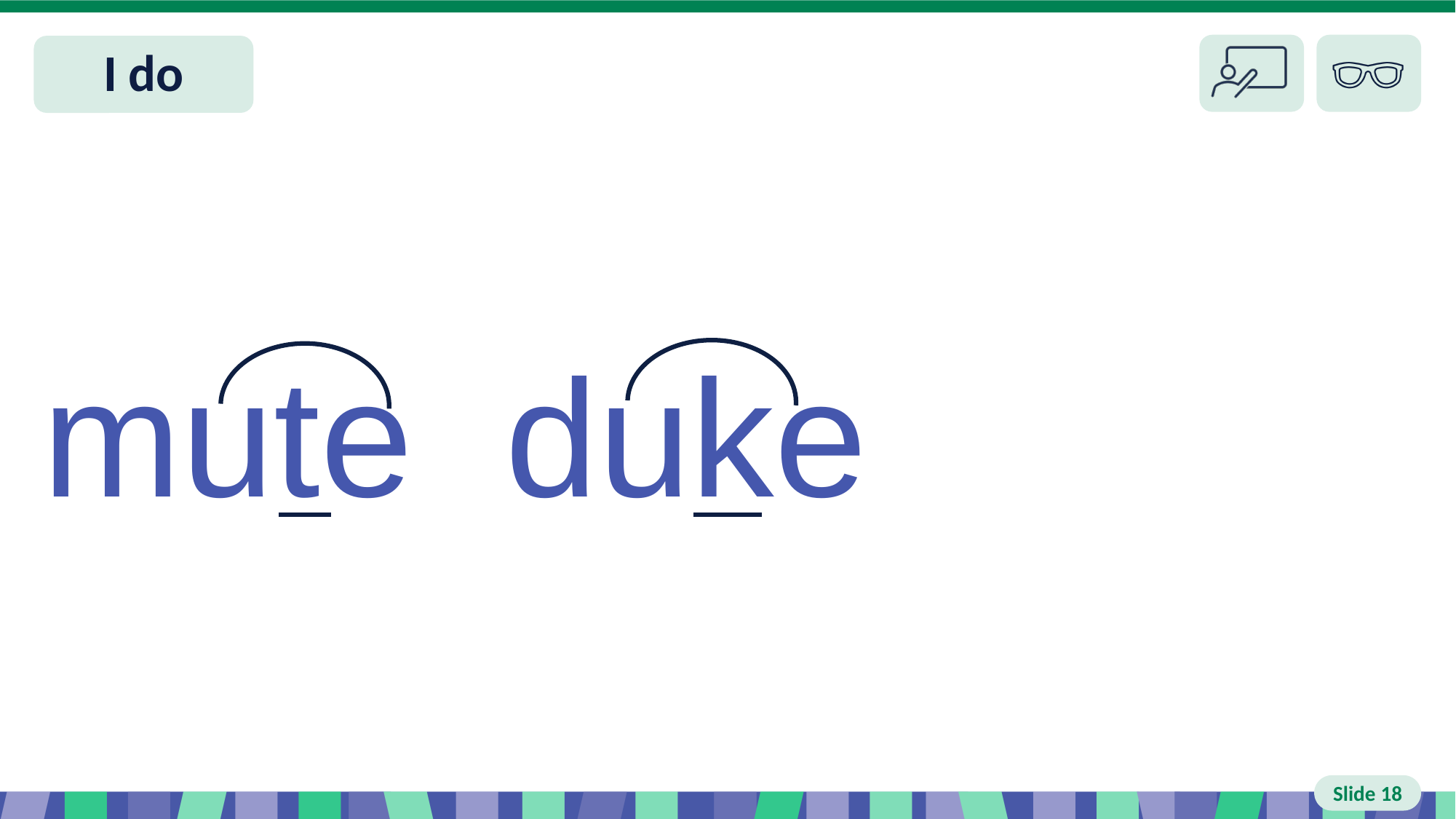

# Slide 18 I do

mute  duke